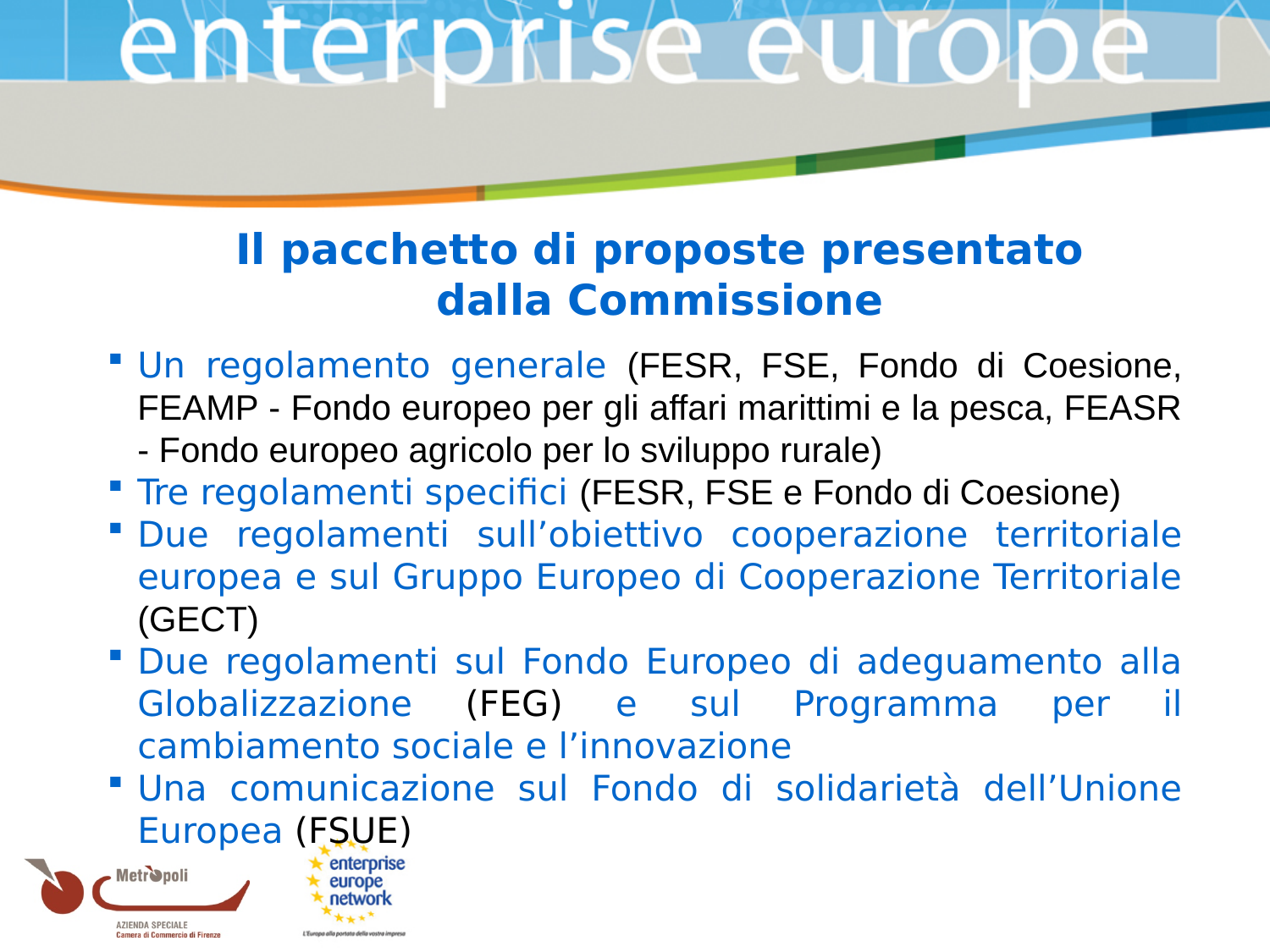

Il pacchetto di proposte presentato dalla Commissione
Un regolamento generale (FESR, FSE, Fondo di Coesione, FEAMP - Fondo europeo per gli affari marittimi e la pesca, FEASR - Fondo europeo agricolo per lo sviluppo rurale)
Tre regolamenti specifici (FESR, FSE e Fondo di Coesione)
Due regolamenti sull’obiettivo cooperazione territoriale europea e sul Gruppo Europeo di Cooperazione Territoriale (GECT)
Due regolamenti sul Fondo Europeo di adeguamento alla Globalizzazione (FEG) e sul Programma per il cambiamento sociale e l’innovazione
Una comunicazione sul Fondo di solidarietà dell’Unione Europea (FSUE)